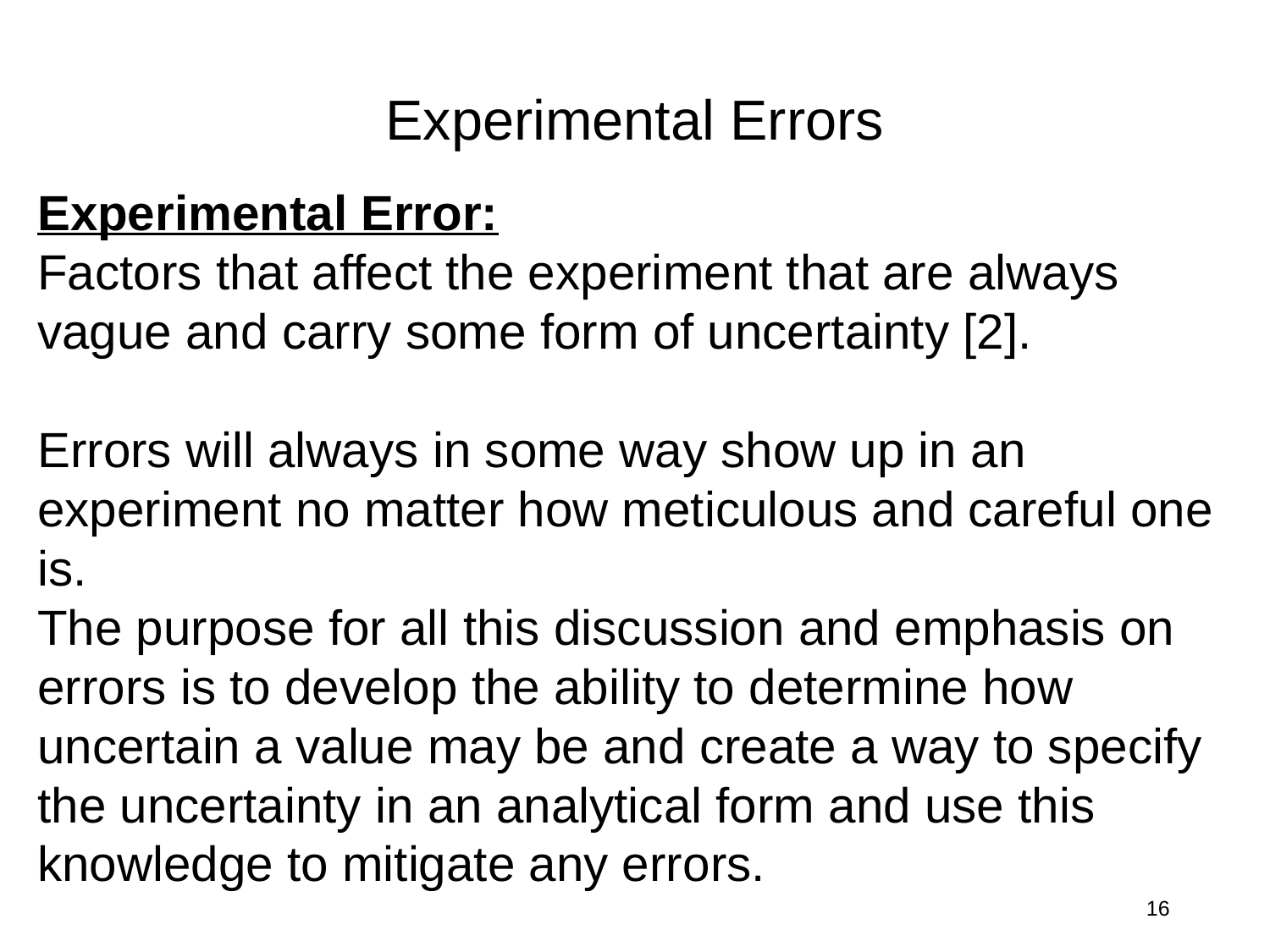

Experimental Errors
Experimental Error:
Factors that affect the experiment that are always vague and carry some form of uncertainty [2].

Errors will always in some way show up in an experiment no matter how meticulous and careful one is.
The purpose for all this discussion and emphasis on errors is to develop the ability to determine how uncertain a value may be and create a way to specify the uncertainty in an analytical form and use this knowledge to mitigate any errors.

16